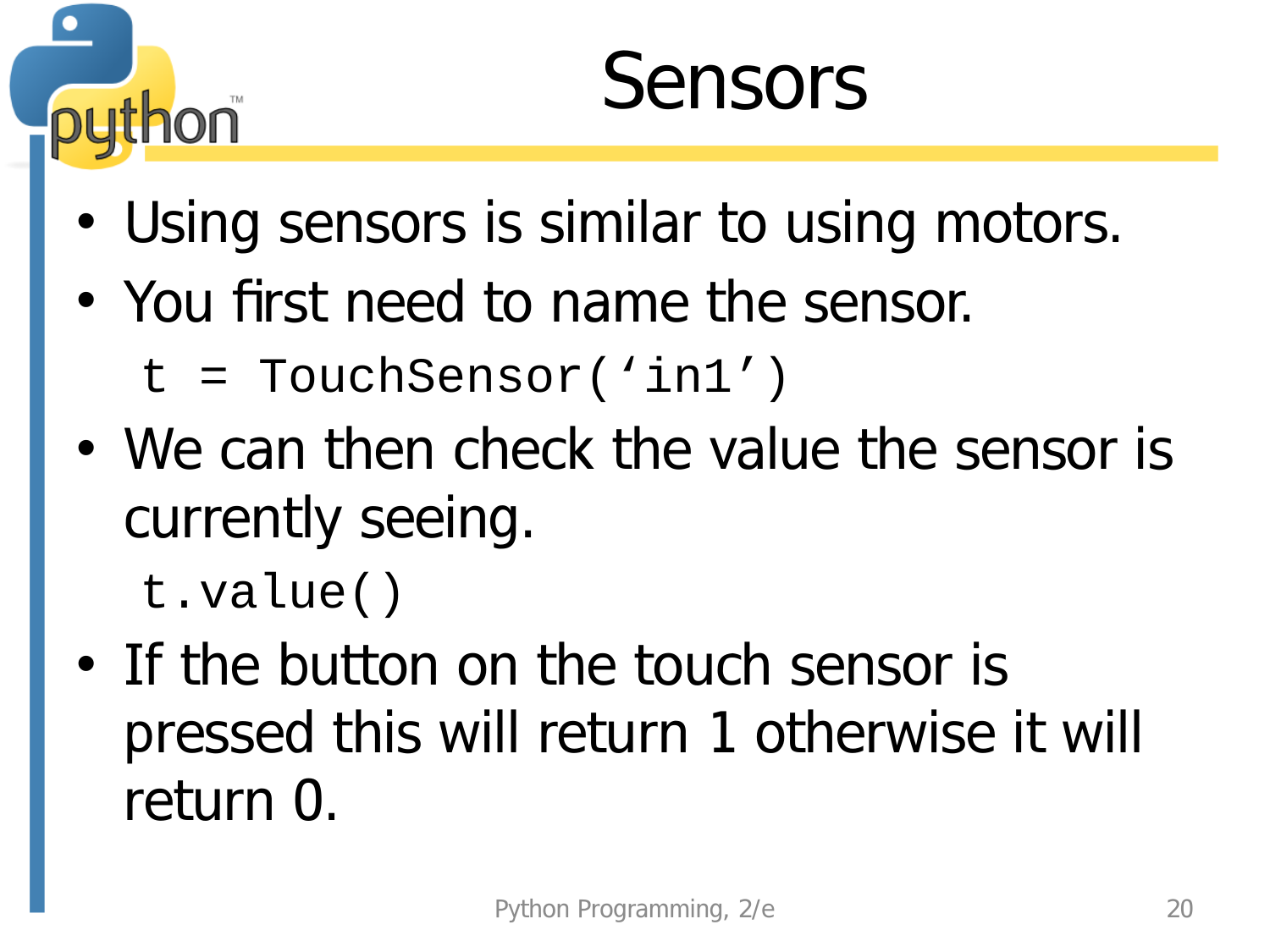

# Sensors
Using sensors is similar to using motors.
You first need to name the sensor.
t = TouchSensor(‘in1’)
We can then check the value the sensor is currently seeing.
t.value()
If the button on the touch sensor is pressed this will return 1 otherwise it will return 0.

Python Programming, 2/e
20